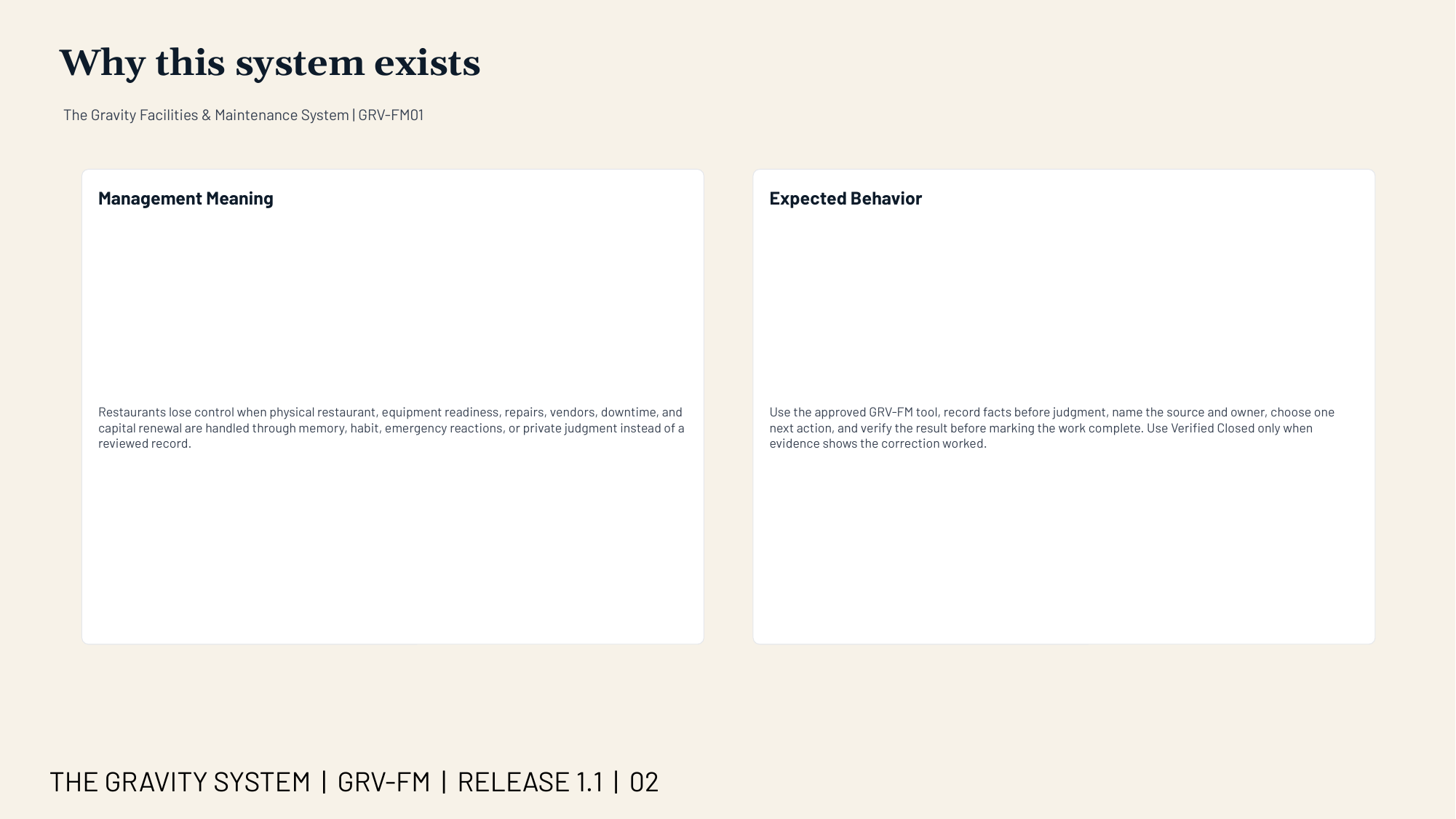

Why this system exists
The Gravity Facilities & Maintenance System | GRV-FM01

Management Meaning
Expected Behavior
Restaurants lose control when physical restaurant, equipment readiness, repairs, vendors, downtime, and capital renewal are handled through memory, habit, emergency reactions, or private judgment instead of a reviewed record.
Use the approved GRV-FM tool, record facts before judgment, name the source and owner, choose one next action, and verify the result before marking the work complete. Use Verified Closed only when evidence shows the correction worked.
THE GRAVITY SYSTEM  |  GRV-FM  |  RELEASE 1.1  |  02